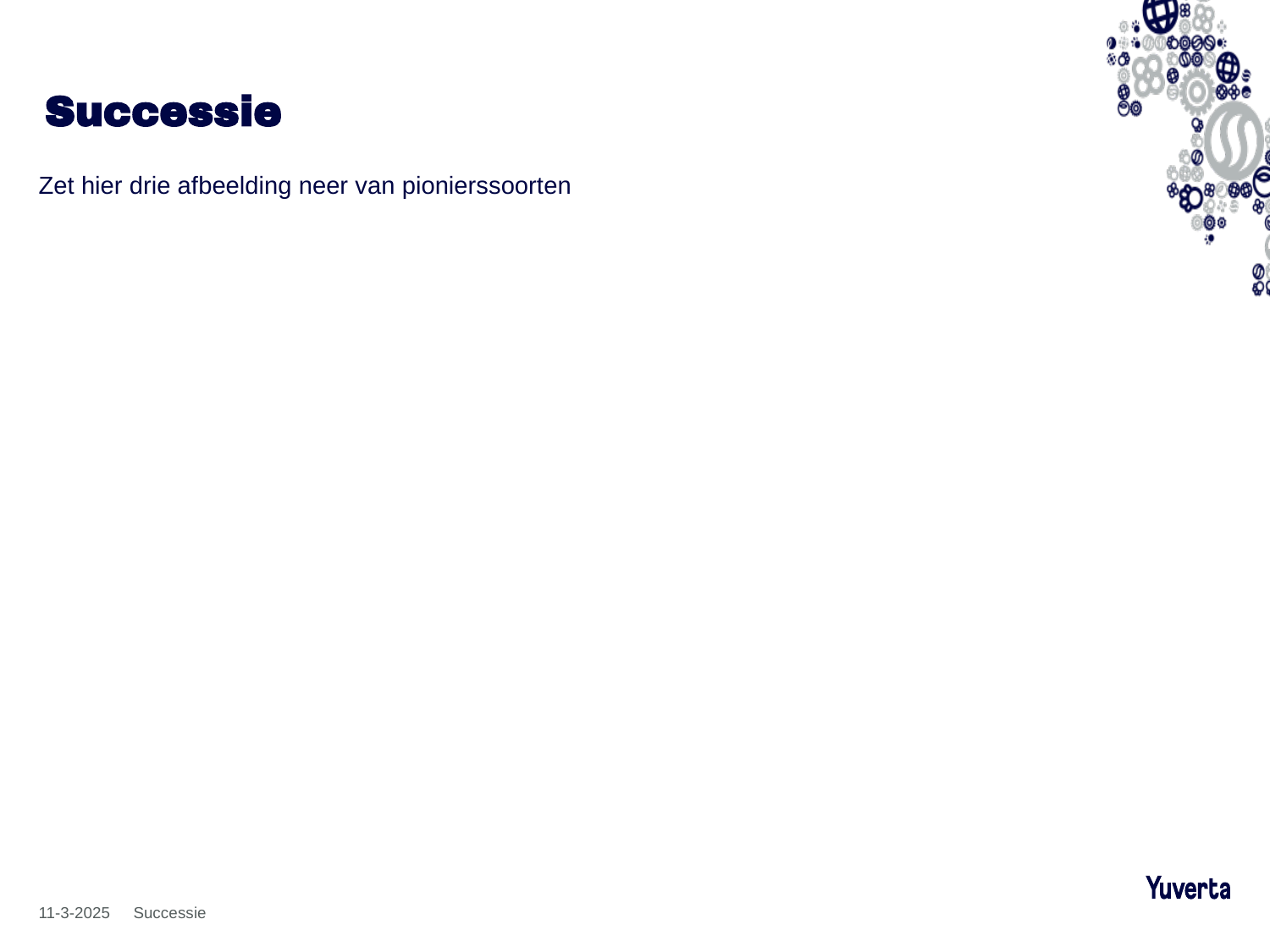

# Successie
Zet hier drie afbeelding neer van pionierssoorten

11-3-2025
Successie